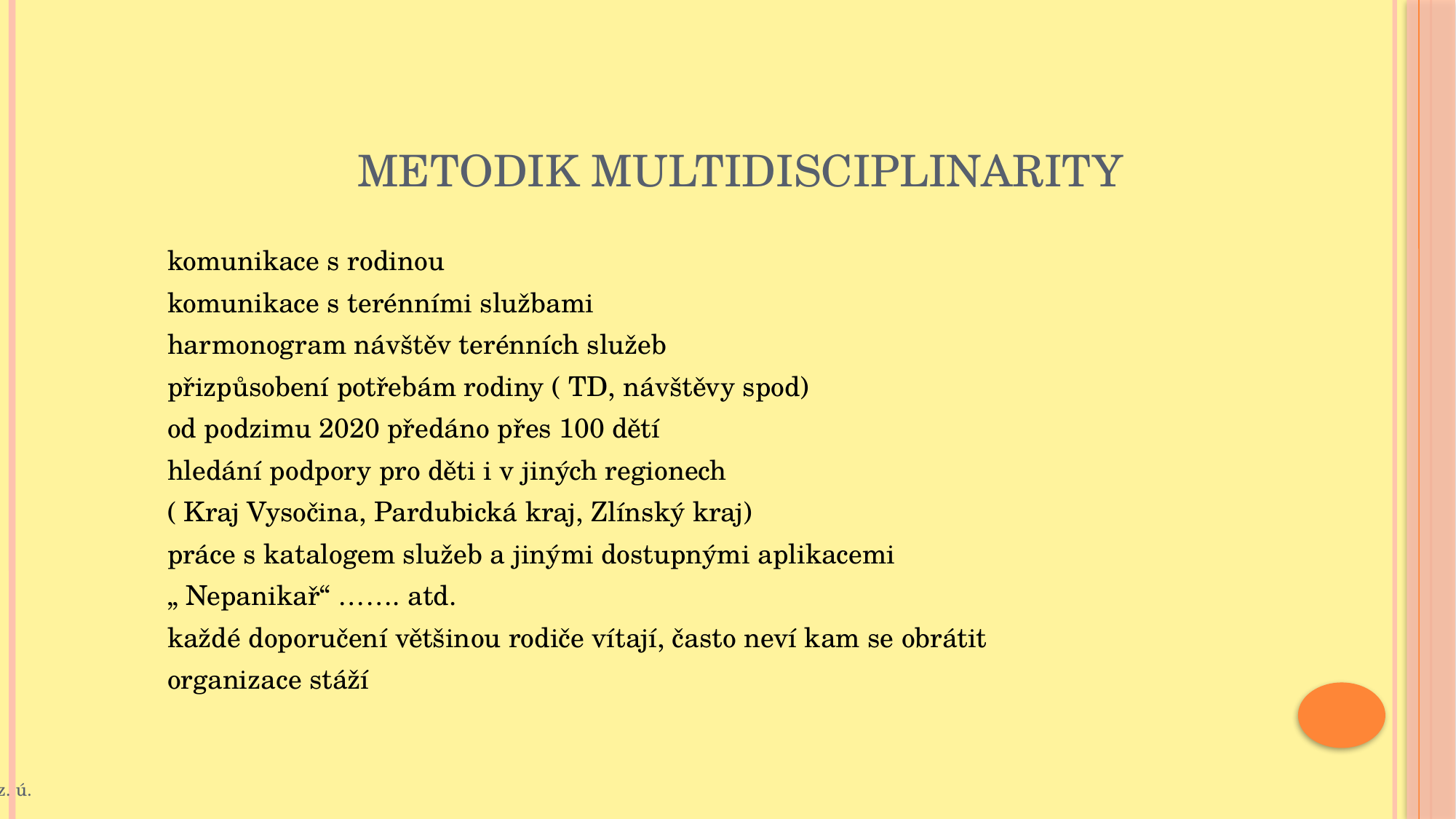

# metodik multidisciplinarity
komunikace s rodinou
komunikace s terénními službami
harmonogram návštěv terénních služeb
přizpůsobení potřebám rodiny ( TD, návštěvy spod)
od podzimu 2020 předáno přes 100 dětí
hledání podpory pro děti i v jiných regionech
( Kraj Vysočina, Pardubická kraj, Zlínský kraj)
práce s katalogem služeb a jinými dostupnými aplikacemi
„ Nepanikař“ ……. atd.
každé doporučení většinou rodiče vítají, často neví kam se obrátit
organizace stáží

© Centrum Anabell, z. ú.